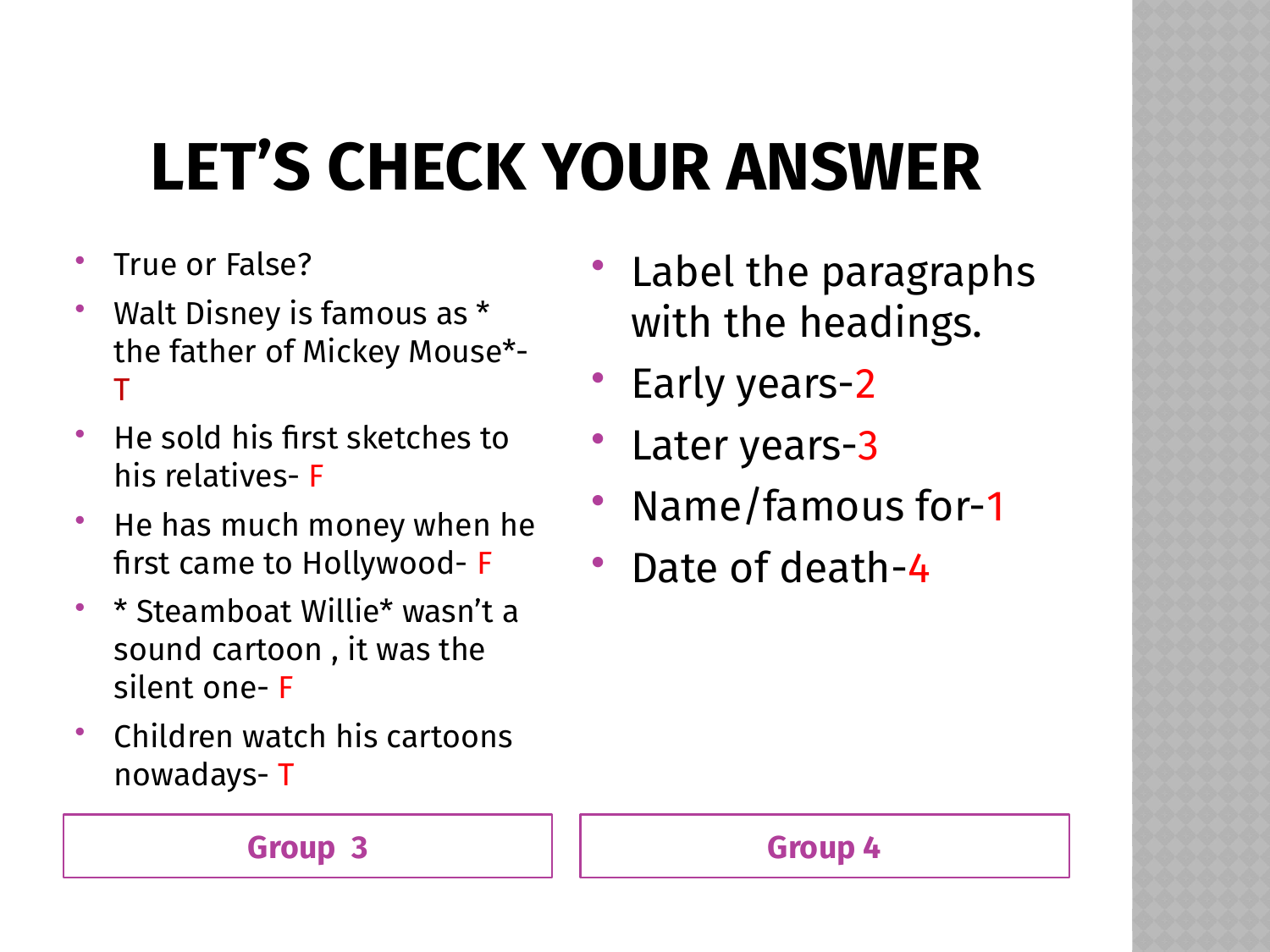

# Let’s check your answer
True or False?
Walt Disney is famous as * the father of Mickey Mouse*-  T
He sold his first sketches to his relatives- F
He has much money when he first came to Hollywood- F
* Steamboat Willie* wasn’t a sound cartoon , it was the silent one- F
Children watch his cartoons nowadays- T
Label the paragraphs with the headings.
Early years-2
Later years-3
Name/famous for-1
Date of death-4
Group  3
Group 4